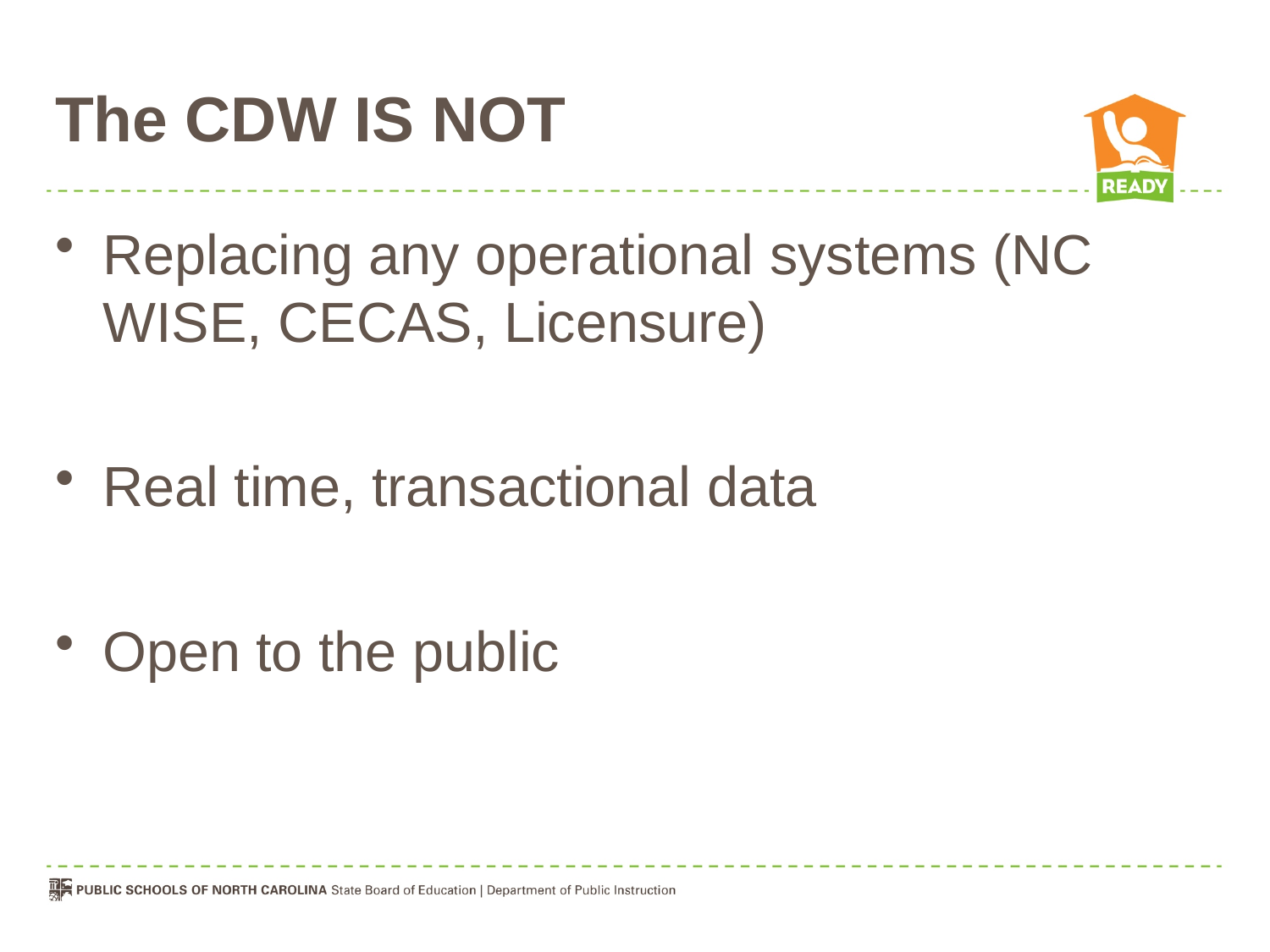

# The CDW IS NOT
Replacing any operational systems (NC WISE, CECAS, Licensure)

Real time, transactional data

Open to the public